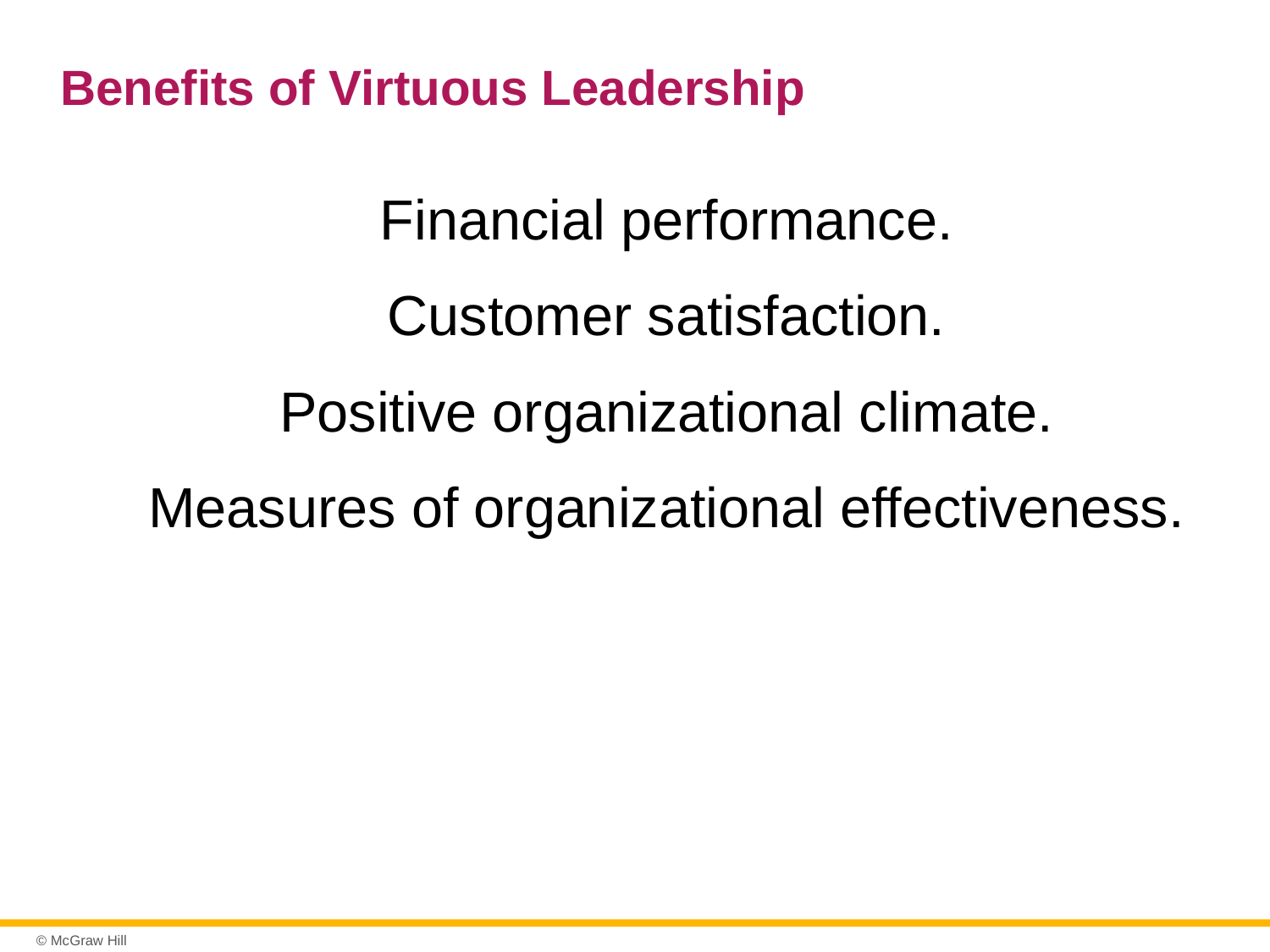

# Benefits of Virtuous Leadership
Financial performance.
Customer satisfaction.
Positive organizational climate.
Measures of organizational effectiveness.